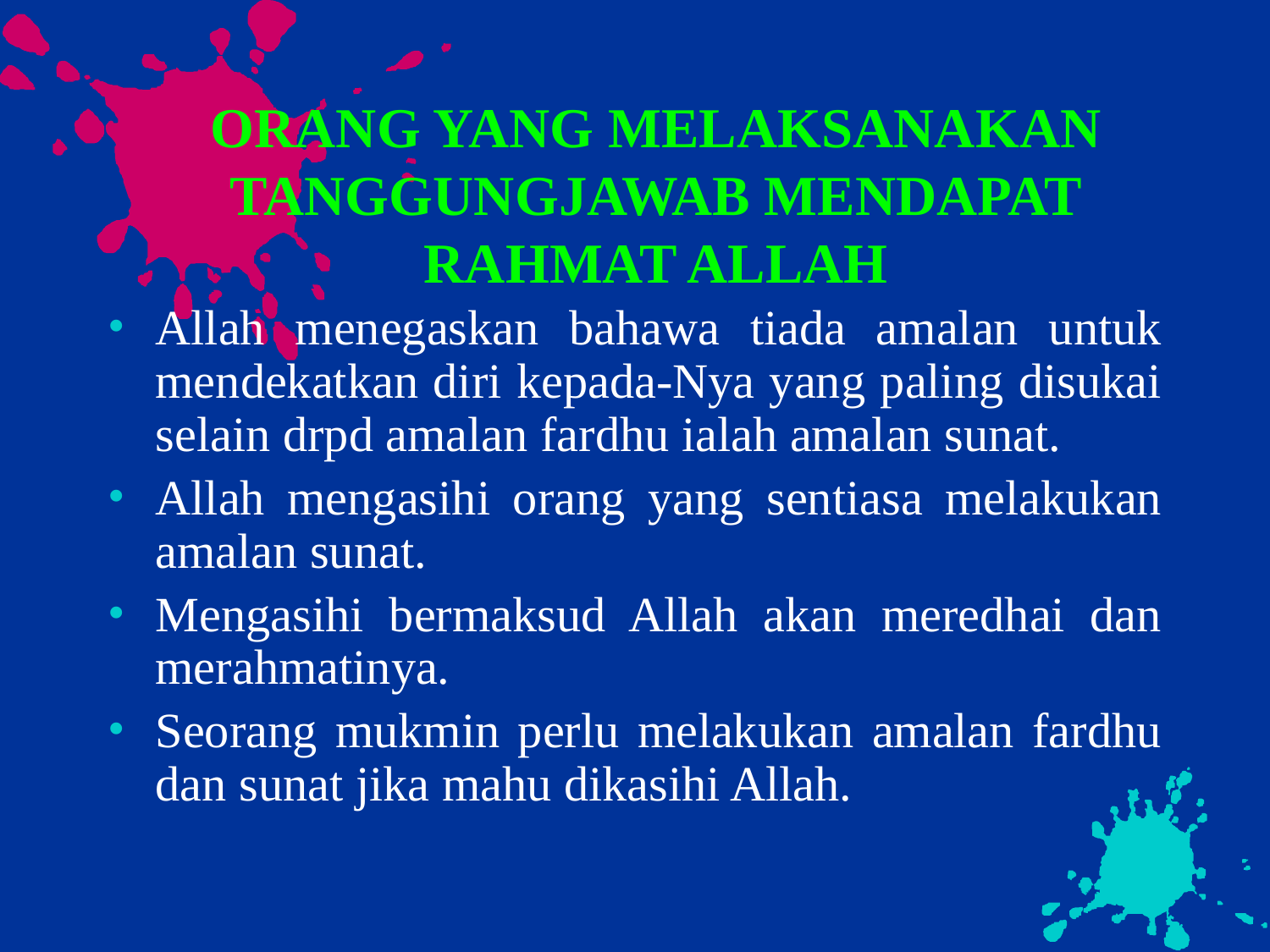

# ORANG YANG MELAKSANAKAN TANGGUNGJAWAB MENDAPAT RAHMAT ALLAH
Allah menegaskan bahawa tiada amalan untuk mendekatkan diri kepada-Nya yang paling disukai selain drpd amalan fardhu ialah amalan sunat.
Allah mengasihi orang yang sentiasa melakukan amalan sunat.
Mengasihi bermaksud Allah akan meredhai dan merahmatinya.
Seorang mukmin perlu melakukan amalan fardhu dan sunat jika mahu dikasihi Allah.